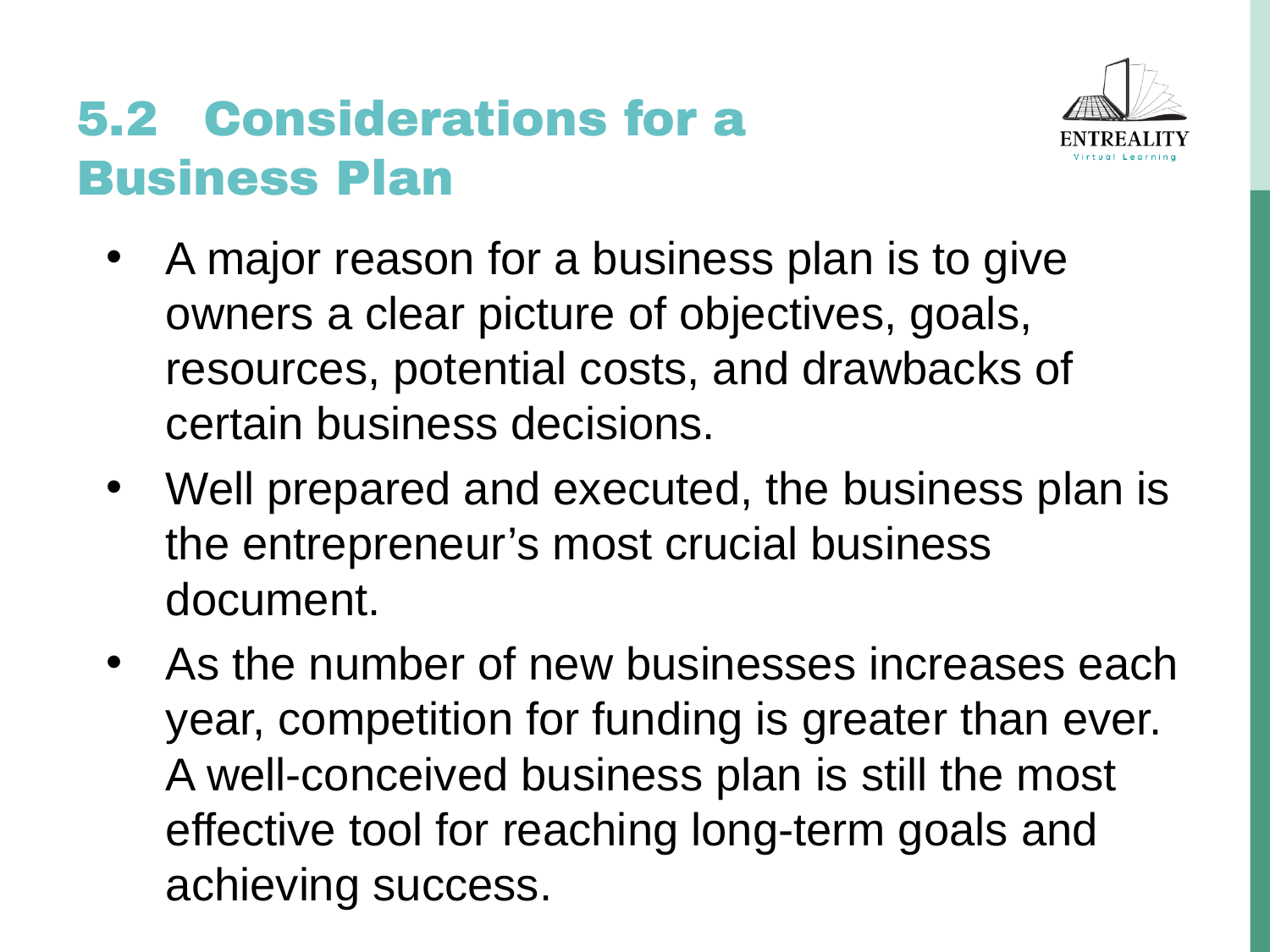

# 5.2	Considerations for a Business Plan
A major reason for a business plan is to give owners a clear picture of objectives, goals, resources, potential costs, and drawbacks of certain business decisions.
Well prepared and executed, the business plan is the entrepreneur’s most crucial business document.
As the number of new businesses increases each year, competition for funding is greater than ever. A well-conceived business plan is still the most effective tool for reaching long-term goals and achieving success.